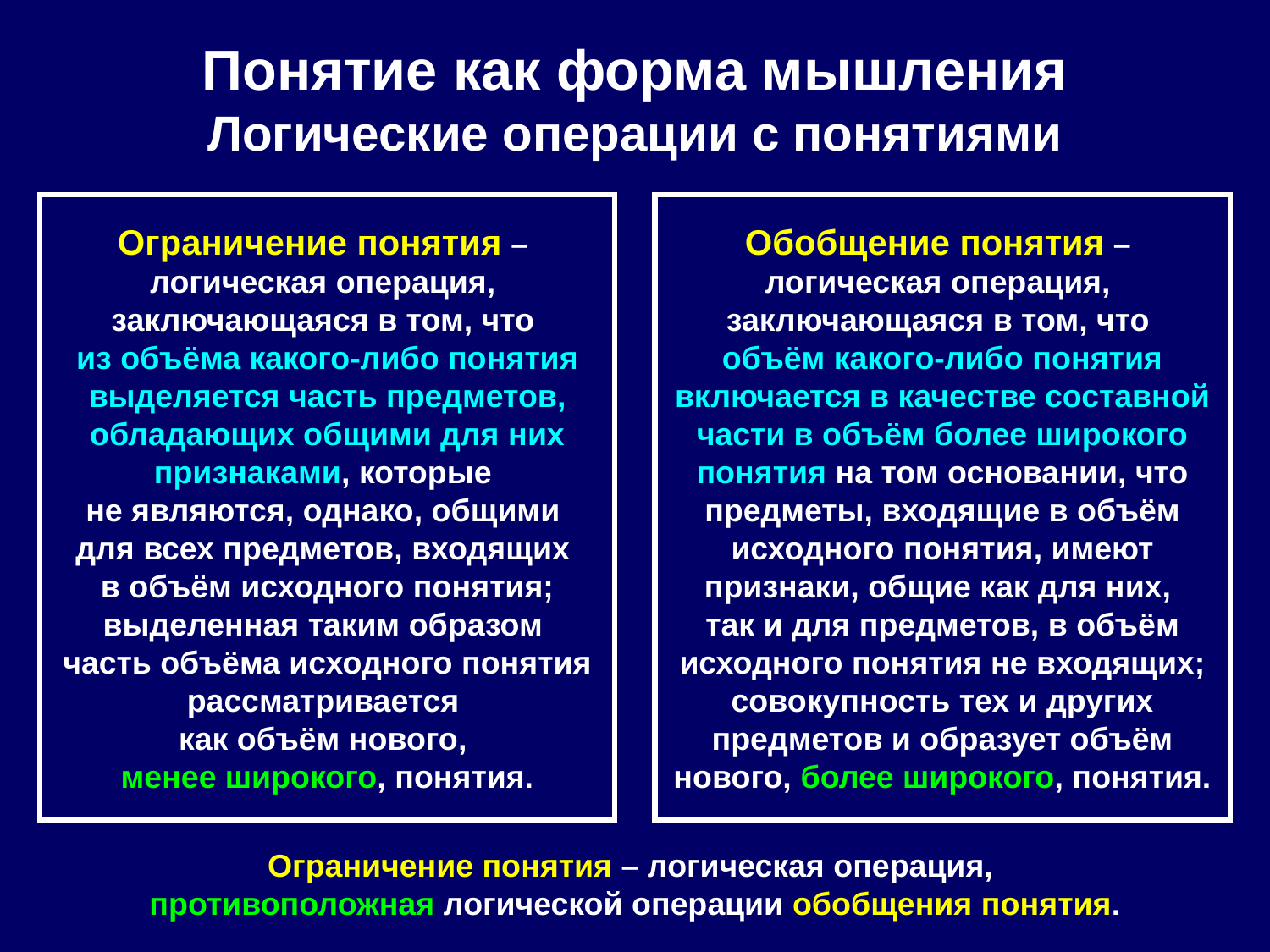

Понятие как форма мышления Логические операции с понятиями
Ограничение понятия –
логическая операция,
заключающаяся в том, что
из объёма какого-либо понятия выделяется часть предметов, обладающих общими для них признаками, которые
не являются, однако, общими
для всех предметов, входящих
в объём исходного понятия; выделенная таким образом
часть объёма исходного понятия рассматривается
как объём нового,
менее широкого, понятия.
Обобщение понятия –
логическая операция,
заключающаяся в том, что
объём какого-либо понятия включается в качестве составной части в объём более широкого понятия на том основании, что предметы, входящие в объём исходного понятия, имеют признаки, общие как для них,
так и для предметов, в объём исходного понятия не входящих; совокупность тех и других предметов и образует объём нового, более широкого, понятия.
Ограничение понятия – логическая операция,
противоположная логической операции обобщения понятия.